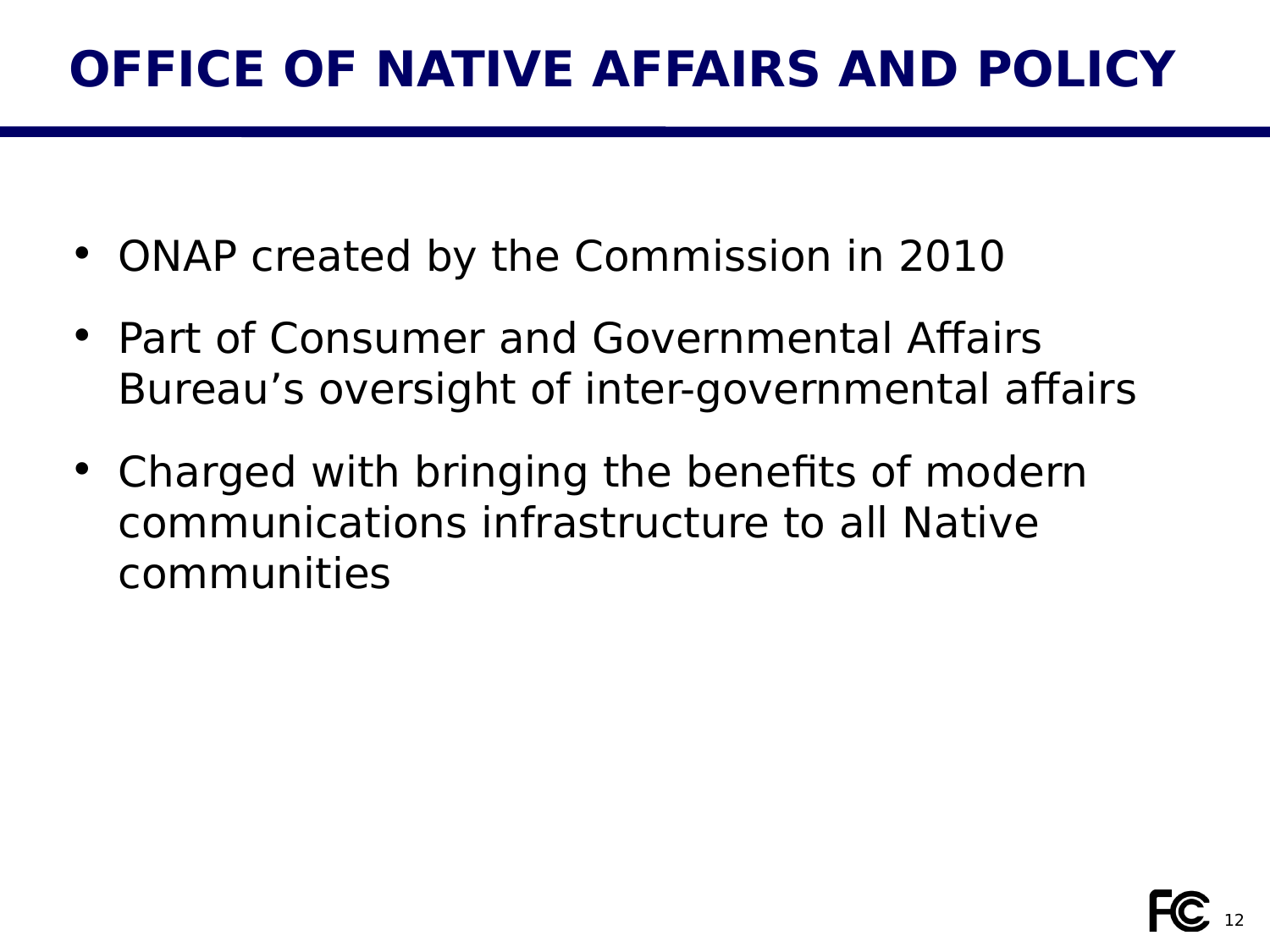

# OFFICE OF NATIVE AFFAIRS AND POLICY
ONAP created by the Commission in 2010
Part of Consumer and Governmental Affairs Bureau’s oversight of inter-governmental affairs
Charged with bringing the benefits of modern communications infrastructure to all Native communities
12